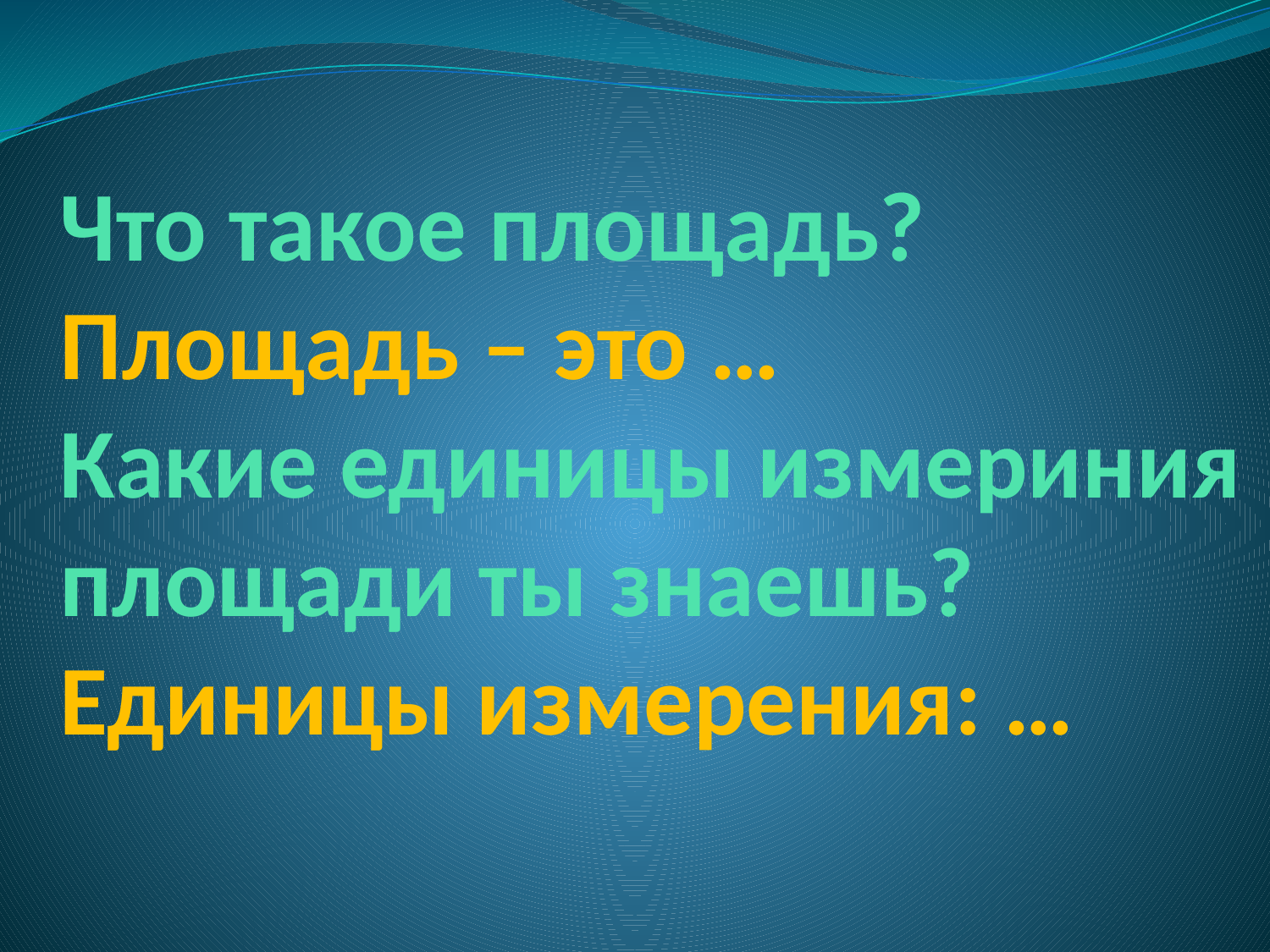

# Что такое площадь? Площадь – это … Какие единицы измериния площади ты знаешь? Единицы измерения: …